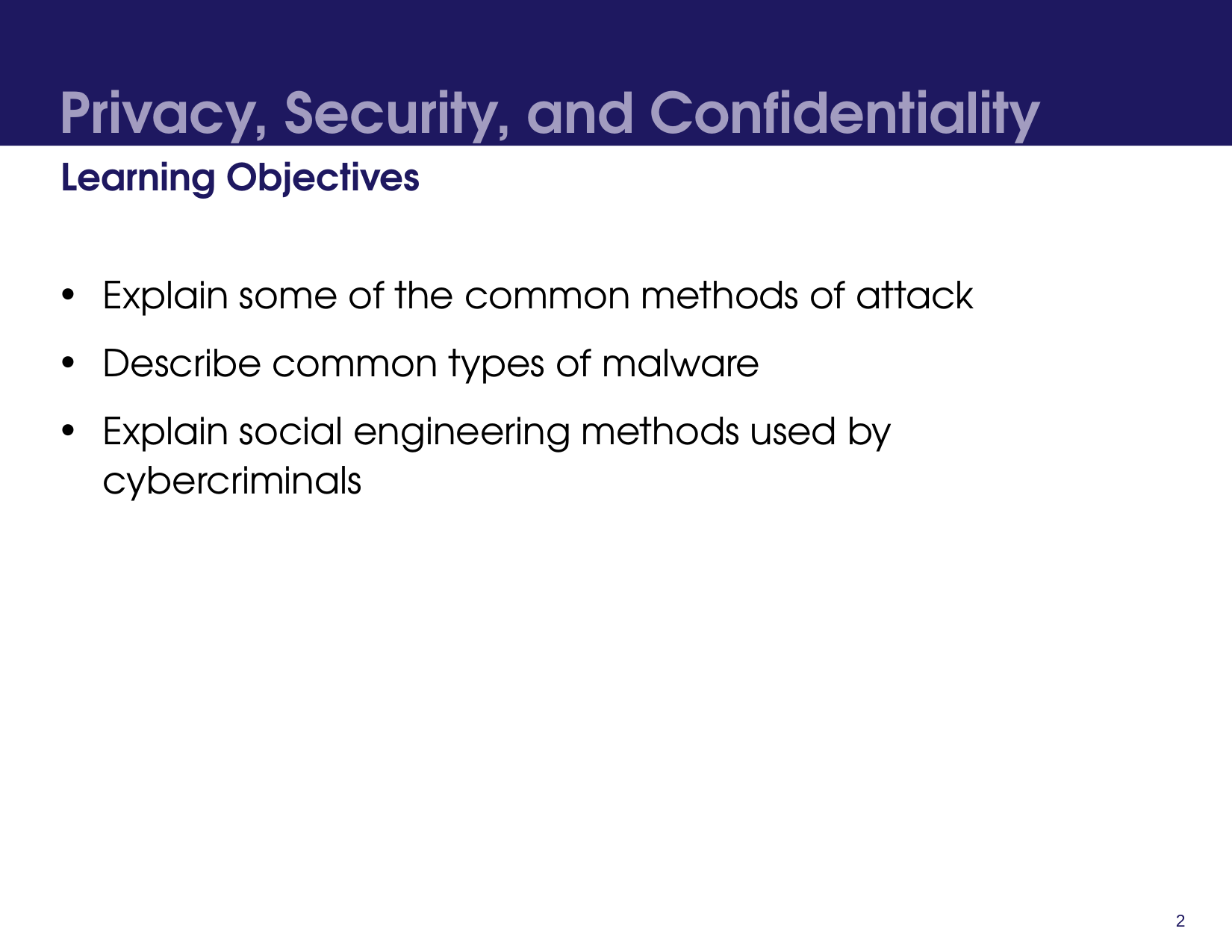

# Privacy, Security, and Confidentiality
Learning Objectives
Explain some of the common methods of attack
Describe common types of malware
Explain social engineering methods used by cybercriminals
2